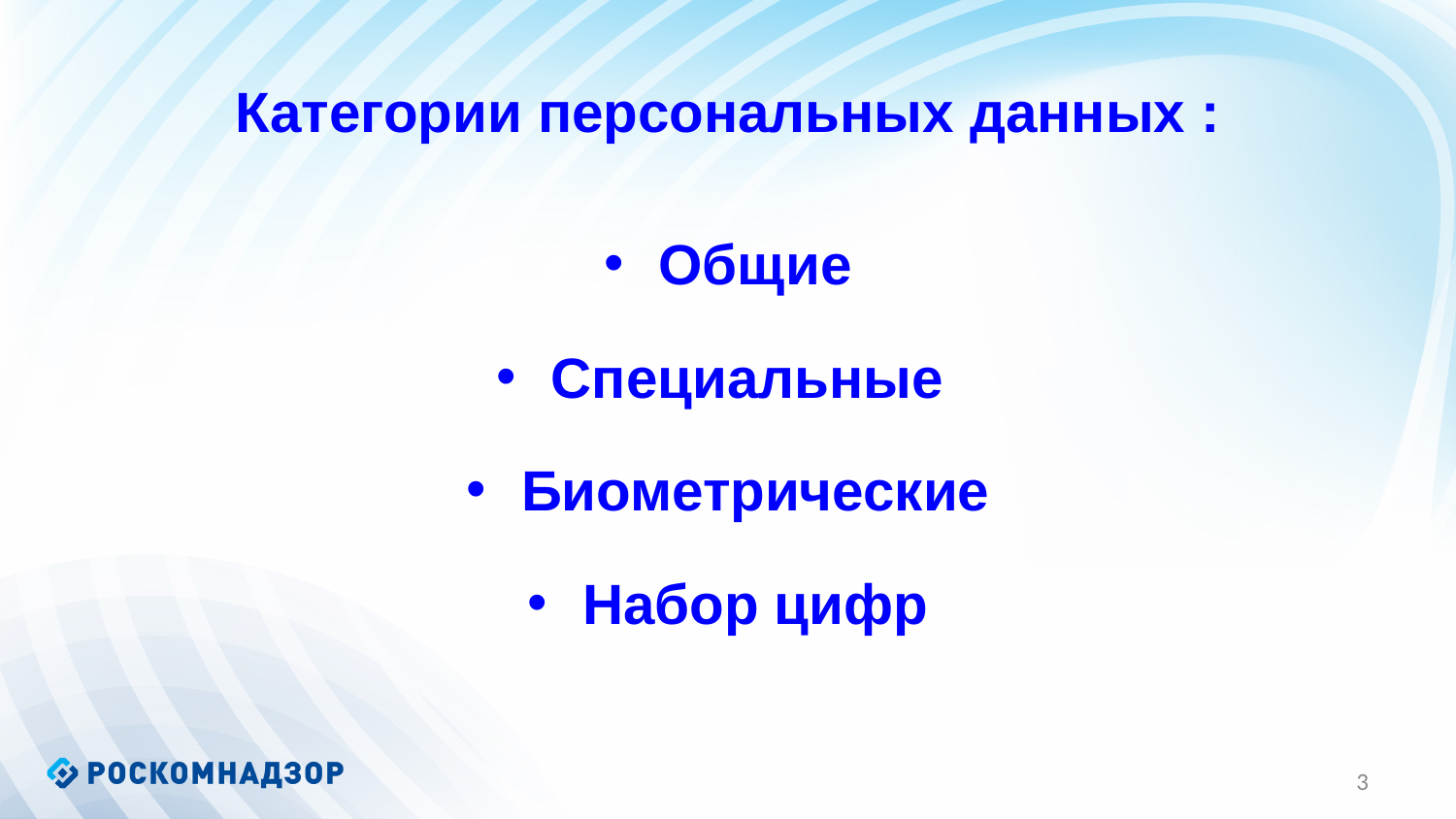

Категории персональных данных :

Общие
Специальные
Биометрические
Набор цифр

3